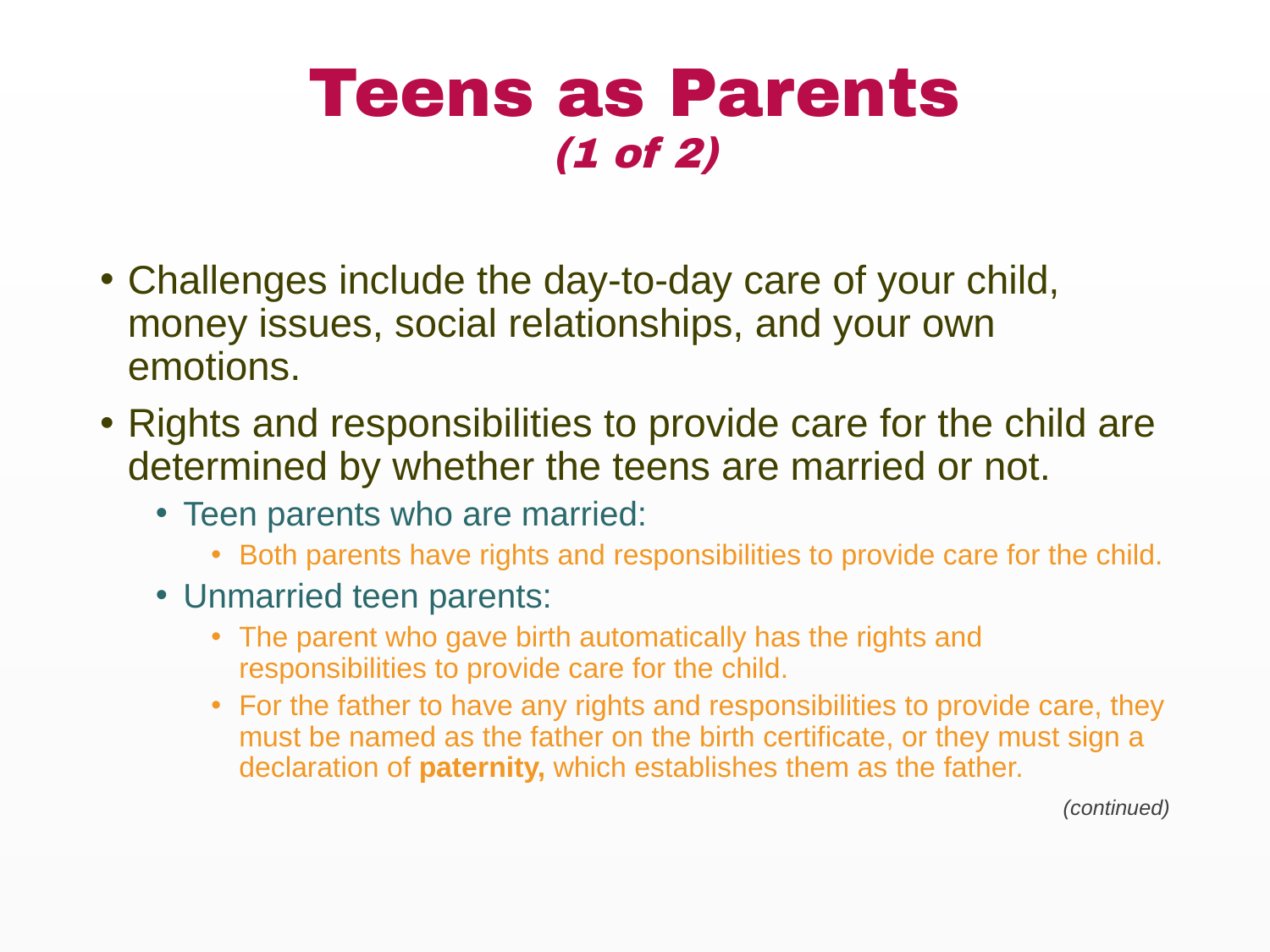

# Teens as Parents (1 of 2)
Challenges include the day-to-day care of your child, money issues, social relationships, and your own emotions.
Rights and responsibilities to provide care for the child are determined by whether the teens are married or not.
Teen parents who are married:
Both parents have rights and responsibilities to provide care for the child.
Unmarried teen parents:
The parent who gave birth automatically has the rights and responsibilities to provide care for the child.
For the father to have any rights and responsibilities to provide care, they must be named as the father on the birth certificate, or they must sign a declaration of paternity, which establishes them as the father.
 (continued)